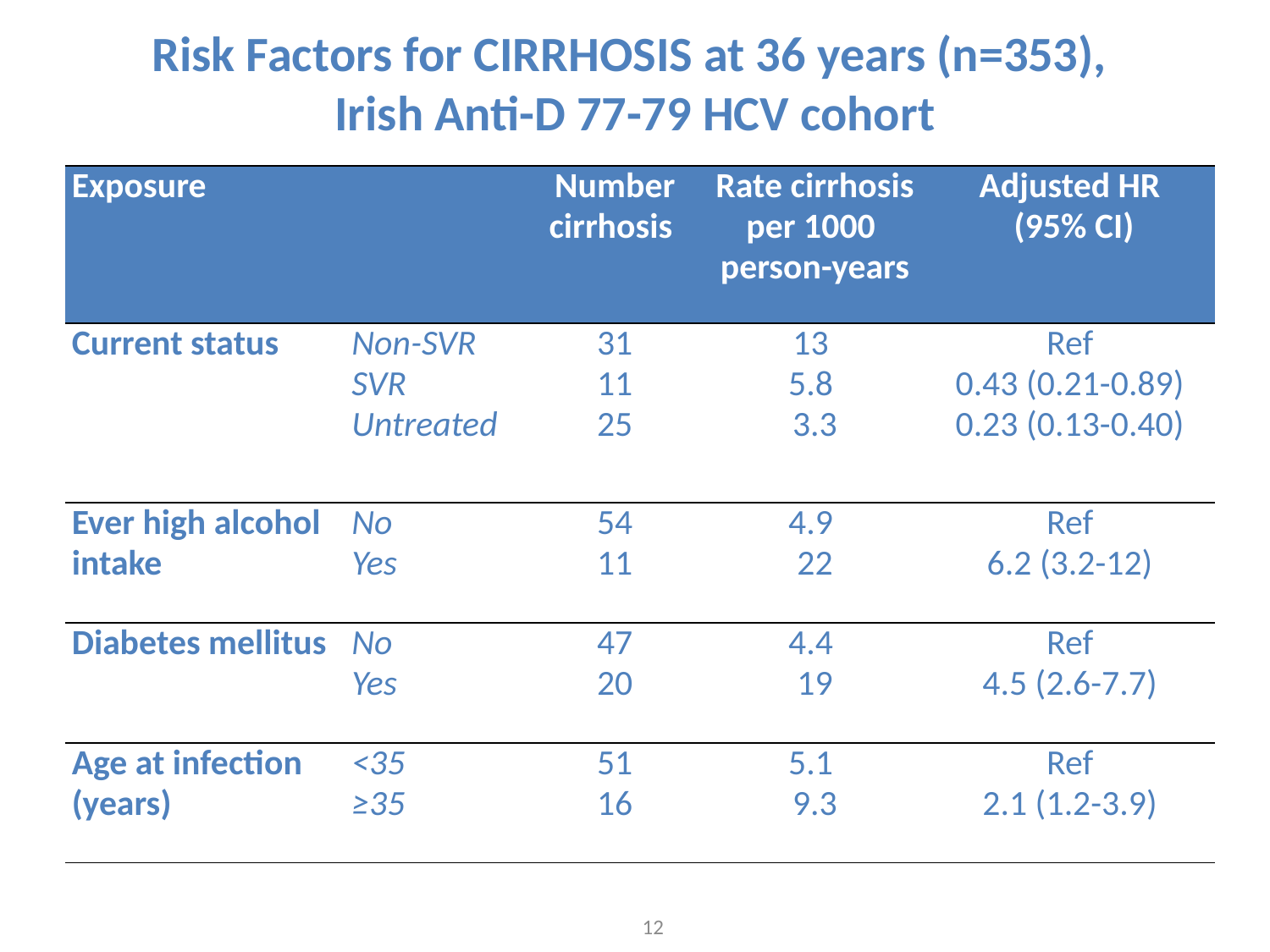

# Risk Factors for CIRRHOSIS at 36 years (n=353), Irish Anti-D 77-79 HCV cohort
| Exposure |  | Number cirrhosis | Rate cirrhosis per 1000 person-years | Adjusted HR (95% CI) |
| --- | --- | --- | --- | --- |
| Current status | Non-SVR SVR Untreated | 31 11 25 | 13 5.8 3.3 | Ref 0.43 (0.21-0.89) 0.23 (0.13-0.40) |
| Ever high alcohol intake | No Yes | 54 11 | 4.9 22 | Ref 6.2 (3.2-12) |
| Diabetes mellitus | No Yes | 47 20 | 4.4 19 | Ref 4.5 (2.6-7.7) |
| Age at infection (years) | <35 ≥35 | 51 16 | 5.1 9.3 | Ref 2.1 (1.2-3.9) |
12